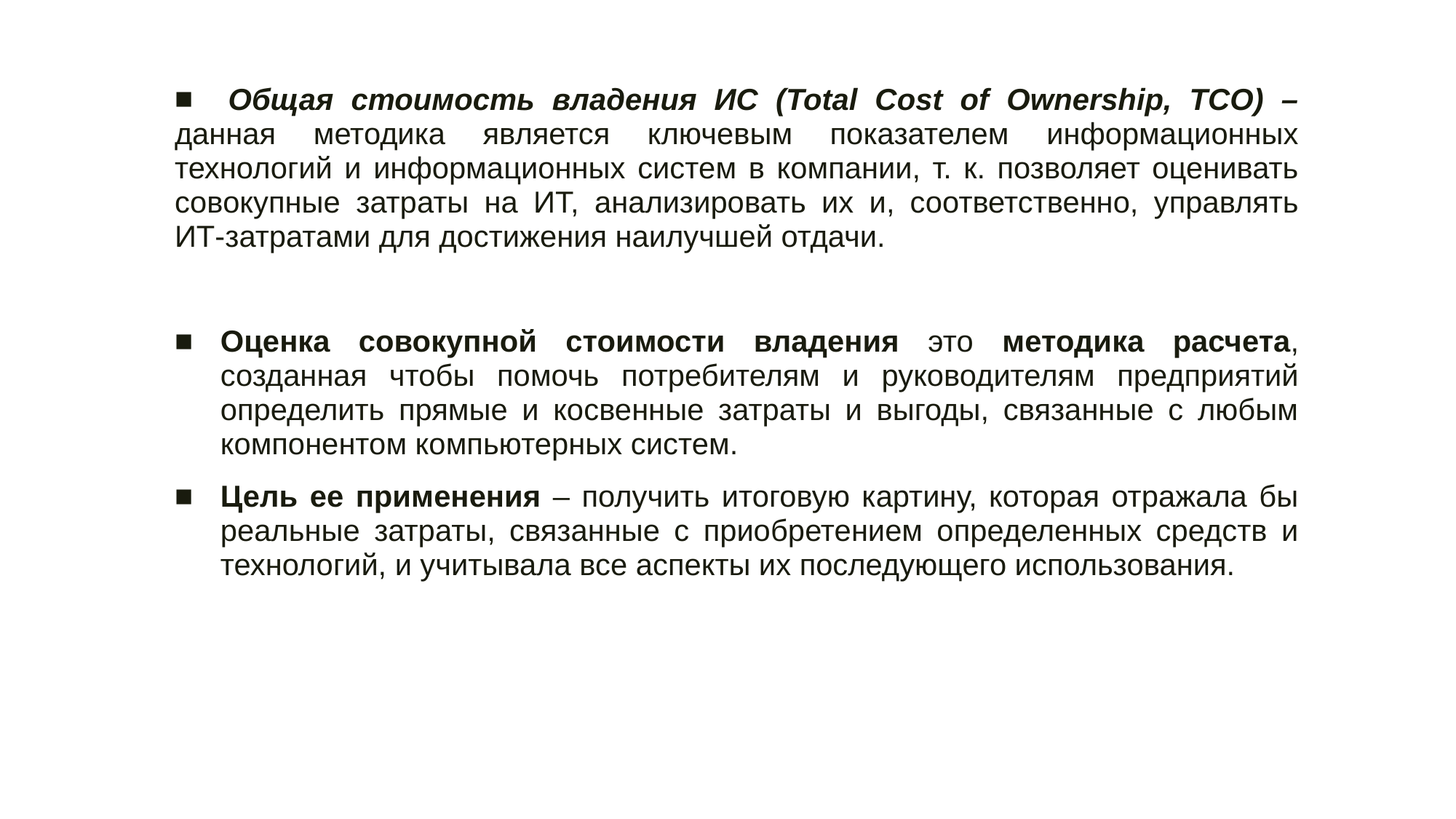

Общая стоимость владения ИС (Total Cost of Ownership, ТСО) – данная методика является ключевым показателем информационных технологий и информационных систем в компании, т. к. позволяет оценивать совокупные затраты на ИТ, анализировать их и, соответственно, управлять ИТ-затратами для достижения наилучшей отдачи.

Оценка совокупной стоимости владения это методика расчета, созданная чтобы помочь потребителям и руководителям предприятий определить прямые и косвенные затраты и выгоды, связанные с любым компонентом компьютерных систем.
Цель ее применения – получить итоговую картину, которая отражала бы реальные затраты, связанные с приобретением определенных средств и технологий, и учитывала все аспекты их последующего использования.